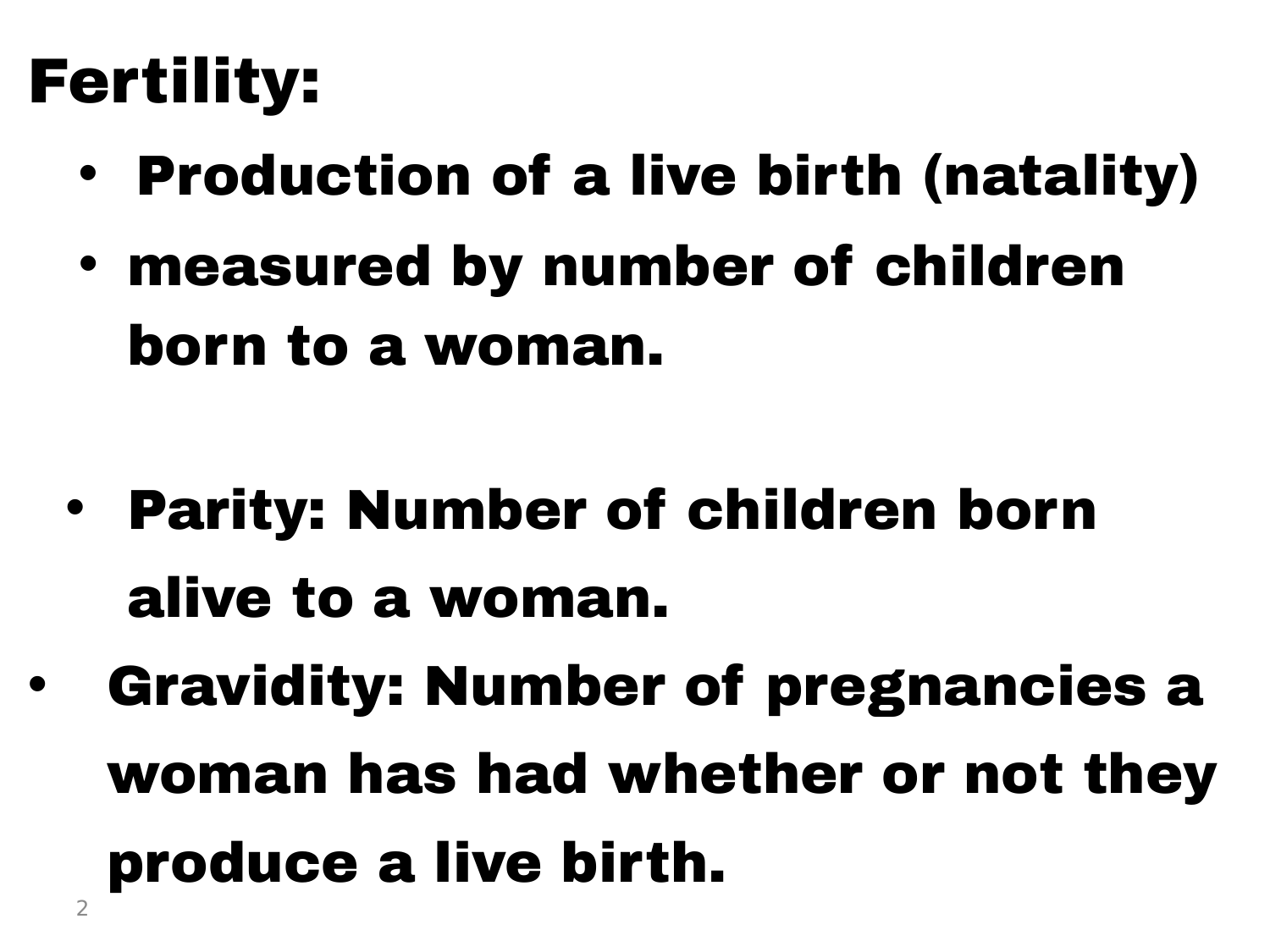

Fertility:
  Production of a live birth (natality)
measured by number of children born to a woman.

Parity: Number of children born alive to a woman.
Gravidity: Number of pregnancies a woman has had whether or not they produce a live birth.

2